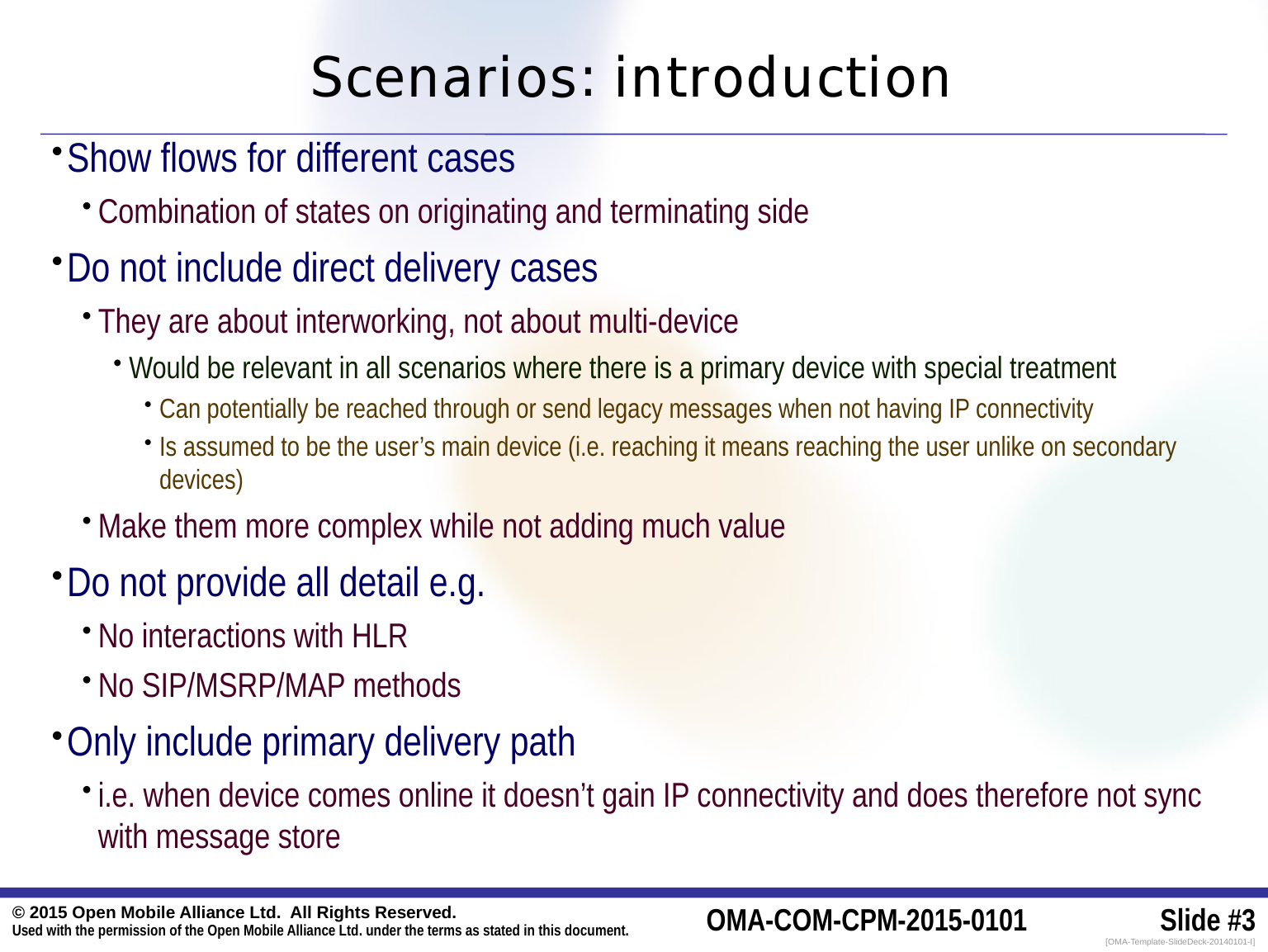

# Scenarios: introduction
Show flows for different cases
Combination of states on originating and terminating side
Do not include direct delivery cases
They are about interworking, not about multi-device
Would be relevant in all scenarios where there is a primary device with special treatment
Can potentially be reached through or send legacy messages when not having IP connectivity
Is assumed to be the user’s main device (i.e. reaching it means reaching the user unlike on secondary devices)
Make them more complex while not adding much value
Do not provide all detail e.g.
No interactions with HLR
No SIP/MSRP/MAP methods
Only include primary delivery path
i.e. when device comes online it doesn’t gain IP connectivity and does therefore not sync with message store